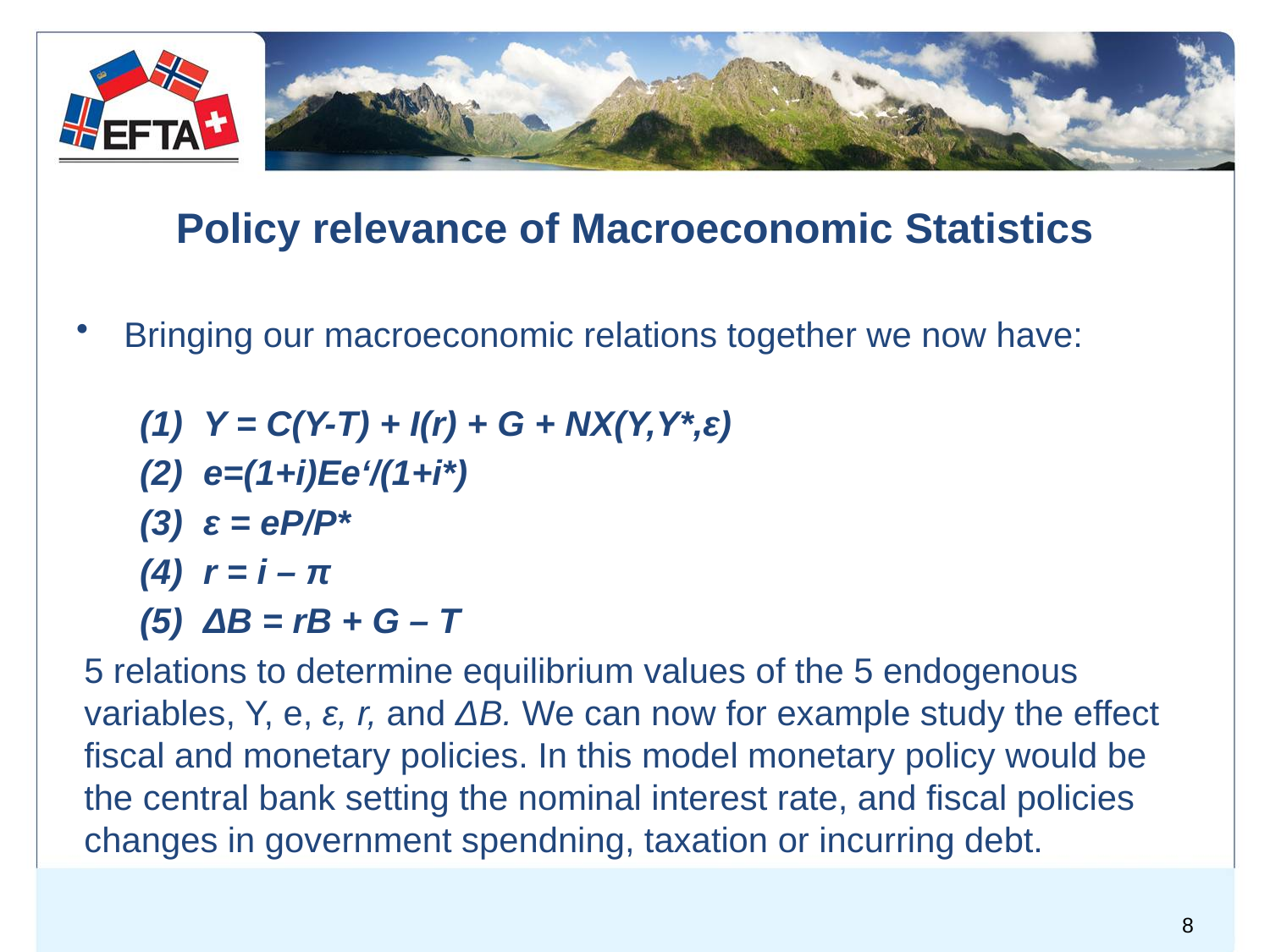

# Policy relevance of Macroeconomic Statistics
Bringing our macroeconomic relations together we now have:

Y = C(Y-T) + I(r) + G + NX(Y,Y*,ɛ)
e=(1+i)Ee‘/(1+i*)
ɛ = eP/P*
r = i – π
ΔB = rB + G – T
5 relations to determine equilibrium values of the 5 endogenous variables, Y, e, ɛ, r, and ΔB. We can now for example study the effect fiscal and monetary policies. In this model monetary policy would be the central bank setting the nominal interest rate, and fiscal policies changes in government spendning, taxation or incurring debt.

8